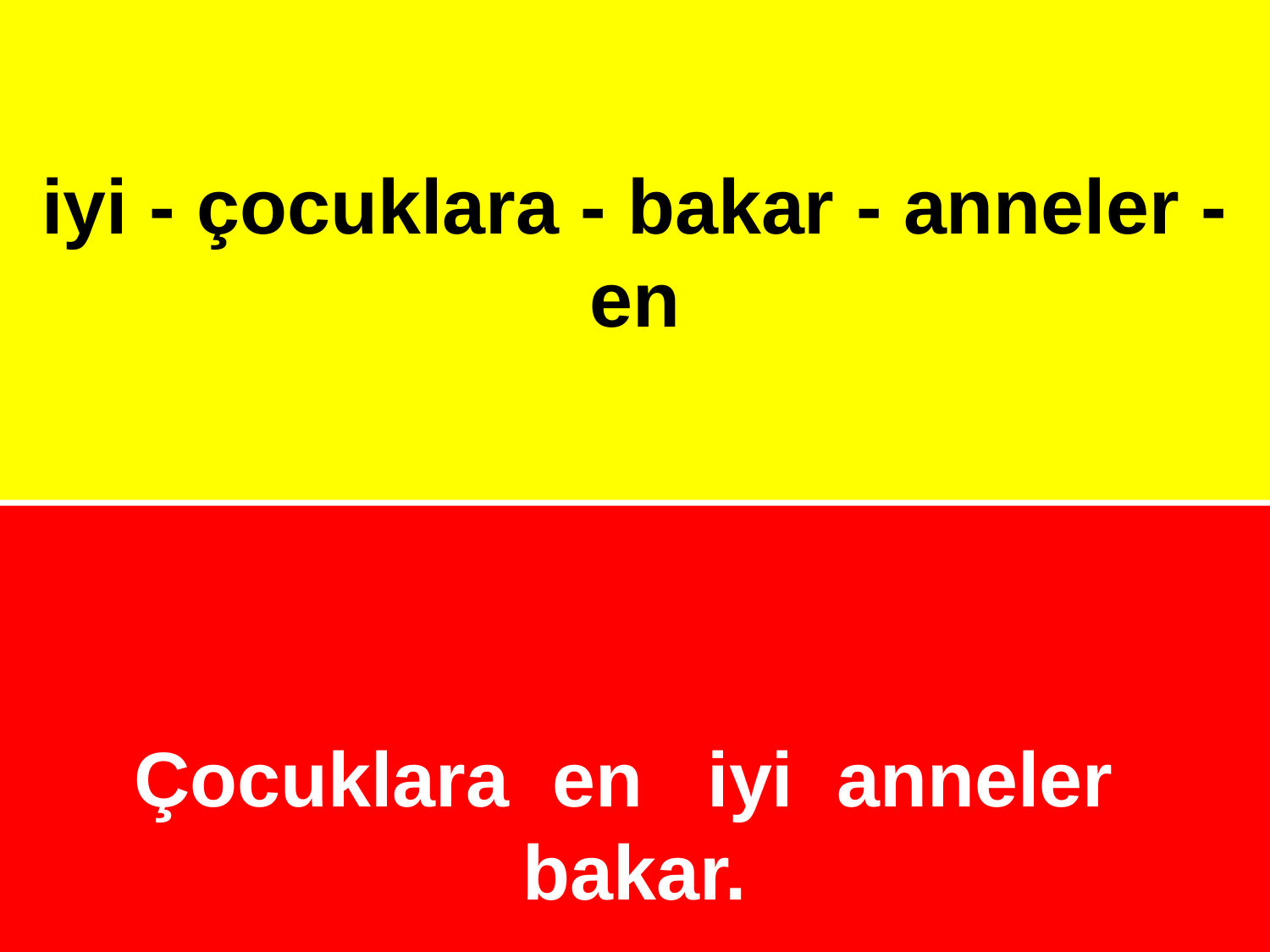

# iyi - çocuklara - bakar - anneler - en

Çocuklara  en   iyi  anneler  bakar.